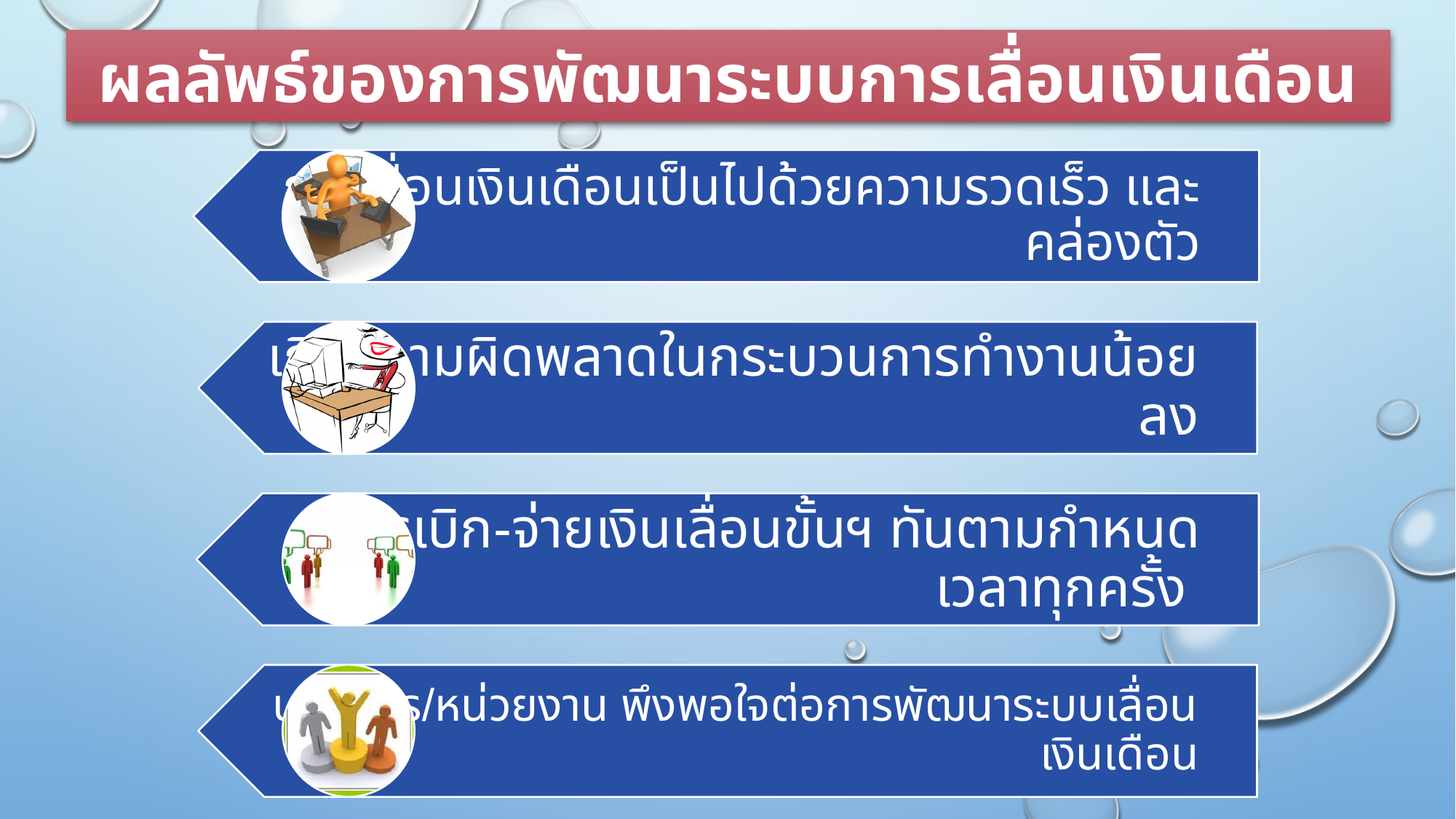

ผลลัพธ์ของการพัฒนาระบบการเลื่อนเงินเดือน
การเลื่อนเงินเดือนเป็นไปด้วยความรวดเร็ว และคล่องตัว
เกิดความผิดพลาดในกระบวนการทำงานน้อยลง
การเบิก-จ่ายเงินเลื่อนขั้นฯ ทันตามกำหนดเวลาทุกครั้ง
บุคลากร/หน่วยงาน พึงพอใจต่อการพัฒนาระบบเลื่อนเงินเดือน